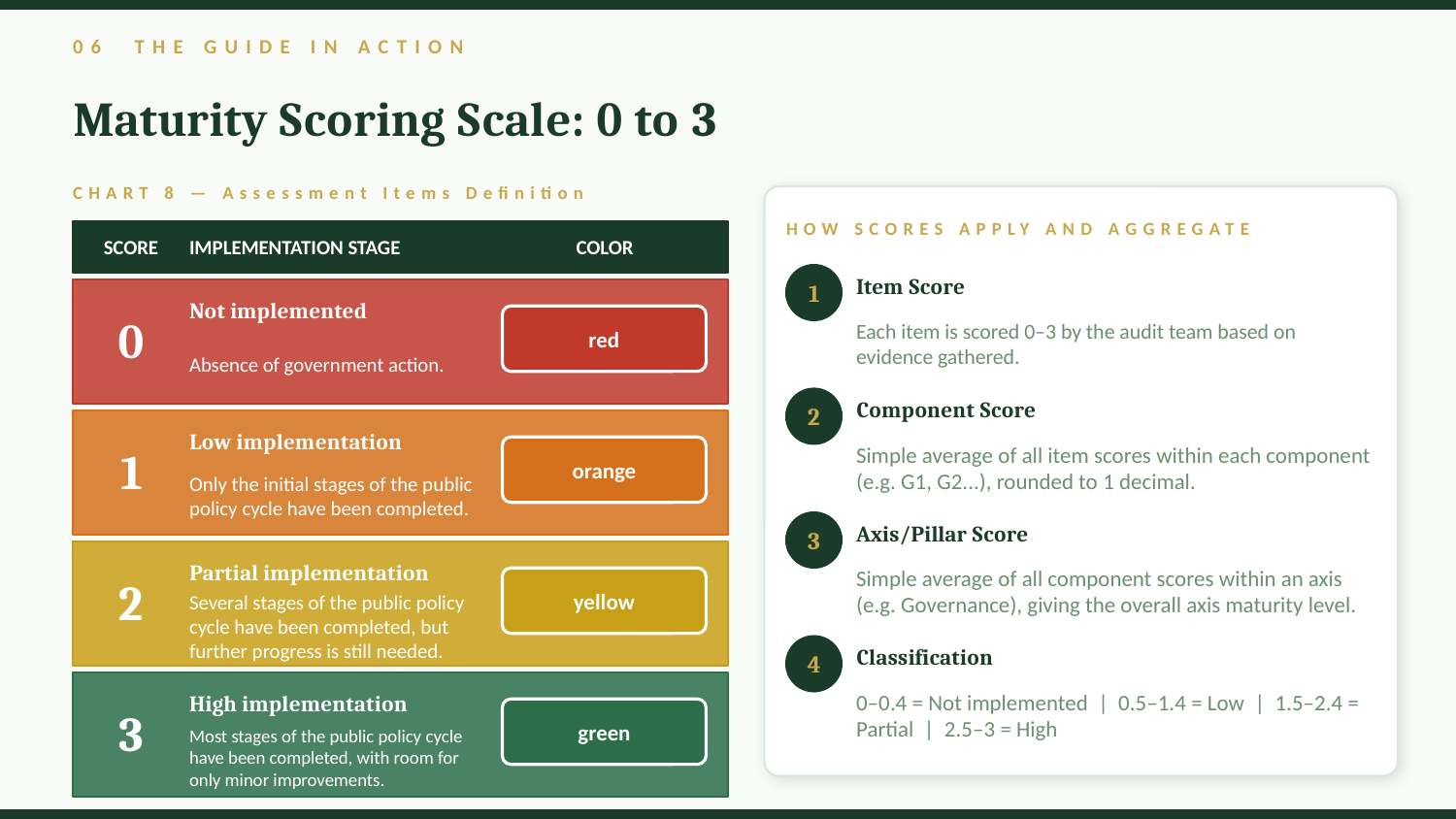

06  THE GUIDE IN ACTION
Maturity Scoring Scale: 0 to 3
CHART 8 — Assessment Items Definition

HOW SCORES APPLY AND AGGREGATE

SCORE
IMPLEMENTATION STAGE
COLOR

1
Item Score

Not implemented

red
Each item is scored 0–3 by the audit team based on evidence gathered.
0
Absence of government action.

2
Component Score

Low implementation
Simple average of all item scores within each component (e.g. G1, G2...), rounded to 1 decimal.

orange
1
Only the initial stages of the public policy cycle have been completed.

3
Axis/Pillar Score

Partial implementation
Simple average of all component scores within an axis (e.g. Governance), giving the overall axis maturity level.

yellow
2
Several stages of the public policy cycle have been completed, but further progress is still needed.

4
Classification

0–0.4 = Not implemented  |  0.5–1.4 = Low  |  1.5–2.4 = Partial  |  2.5–3 = High
High implementation

green
3
Most stages of the public policy cycle have been completed, with room for only minor improvements.